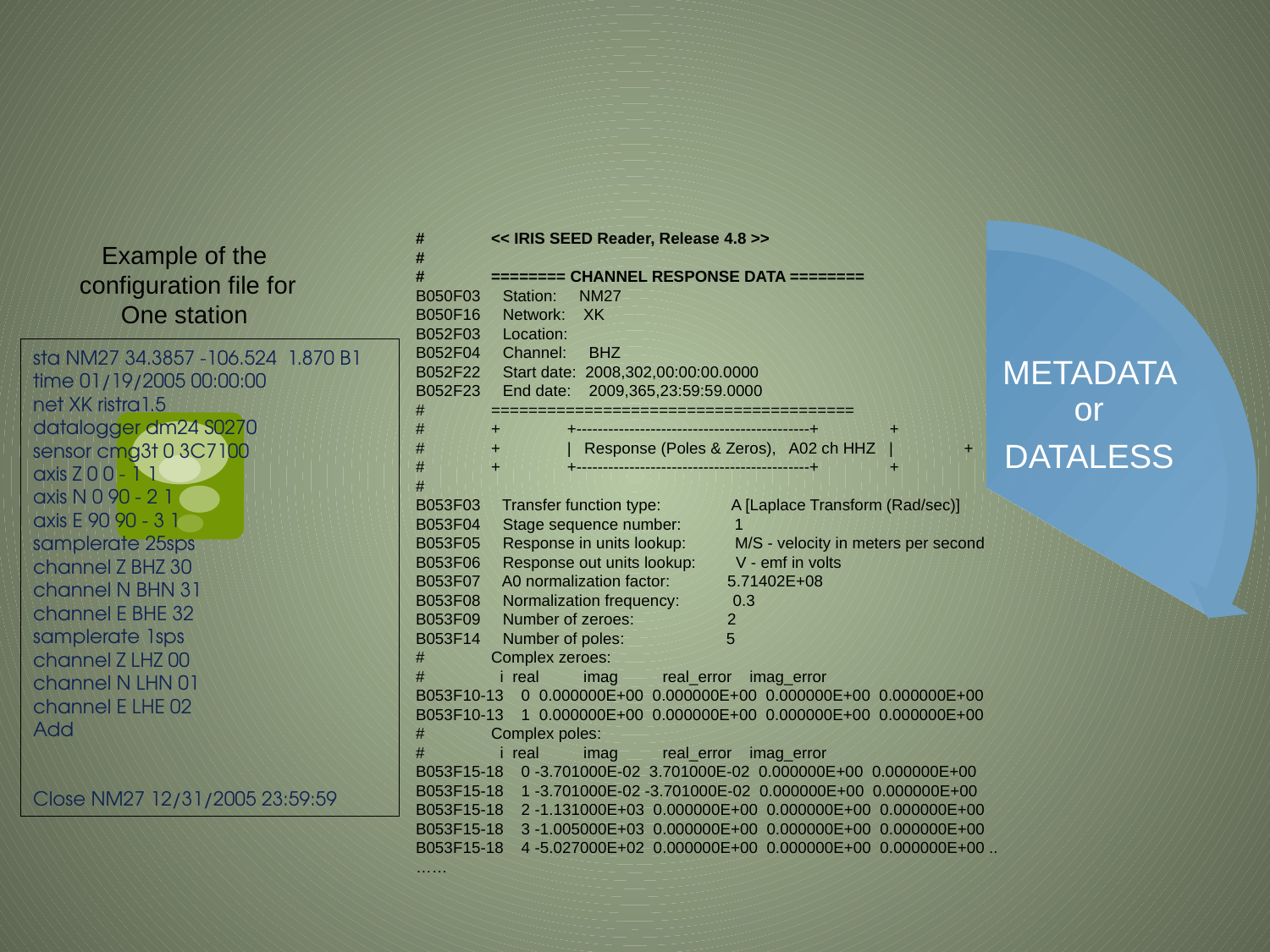

#               << IRIS SEED Reader, Release 4.8 >>
#
#               ======== CHANNEL RESPONSE DATA ========
B050F03     Station:     NM27
B050F16     Network:    XK
B052F03     Location:
B052F04     Channel:     BHZ
B052F22     Start date:  2008,302,00:00:00.0000
B052F23     End date:    2009,365,23:59:59.0000
#               =======================================
#               +               +--------------------------------------------+                +
#               +               |   Response (Poles & Zeros),   A02 ch HHZ   |                +
#               +               +--------------------------------------------+                +
#
B053F03     Transfer function type:                A [Laplace Transform (Rad/sec)]
B053F04     Stage sequence number:            1
B053F05     Response in units lookup:           M/S - velocity in meters per second
B053F06     Response out units lookup:         V - emf in volts
B053F07     A0 normalization factor:             5.71402E+08
B053F08     Normalization frequency:            0.3
B053F09     Number of zeroes:                     2
B053F14     Number of poles:                       5
#               Complex zeroes:
#                 i  real          imag          real_error    imag_error
B053F10-13    0  0.000000E+00  0.000000E+00  0.000000E+00  0.000000E+00
B053F10-13    1  0.000000E+00  0.000000E+00  0.000000E+00  0.000000E+00
#               Complex poles:
#                 i  real          imag          real_error    imag_error
B053F15-18    0 -3.701000E-02  3.701000E-02  0.000000E+00  0.000000E+00
B053F15-18    1 -3.701000E-02 -3.701000E-02  0.000000E+00  0.000000E+00
B053F15-18    2 -1.131000E+03  0.000000E+00  0.000000E+00  0.000000E+00
B053F15-18    3 -1.005000E+03  0.000000E+00  0.000000E+00  0.000000E+00
B053F15-18    4 -5.027000E+02  0.000000E+00  0.000000E+00  0.000000E+00 ..
……

METADATA or
DATALESS
Example of the  configuration file for
One station
sta NM27 34.3857 -106.524  1.870 B1
time 01/19/2005 00:00:00
net XK ristra1.5
datalogger dm24 S0270
sensor cmg3t 0 3C7100
axis Z 0 0 - 1 1
axis N 0 90 - 2 1
axis E 90 90 - 3 1
samplerate 25sps
channel Z BHZ 30
channel N BHN 31
channel E BHE 32
samplerate 1sps
channel Z LHZ 00
channel N LHN 01
channel E LHE 02
Add

Close NM27 12/31/2005 23:59:59